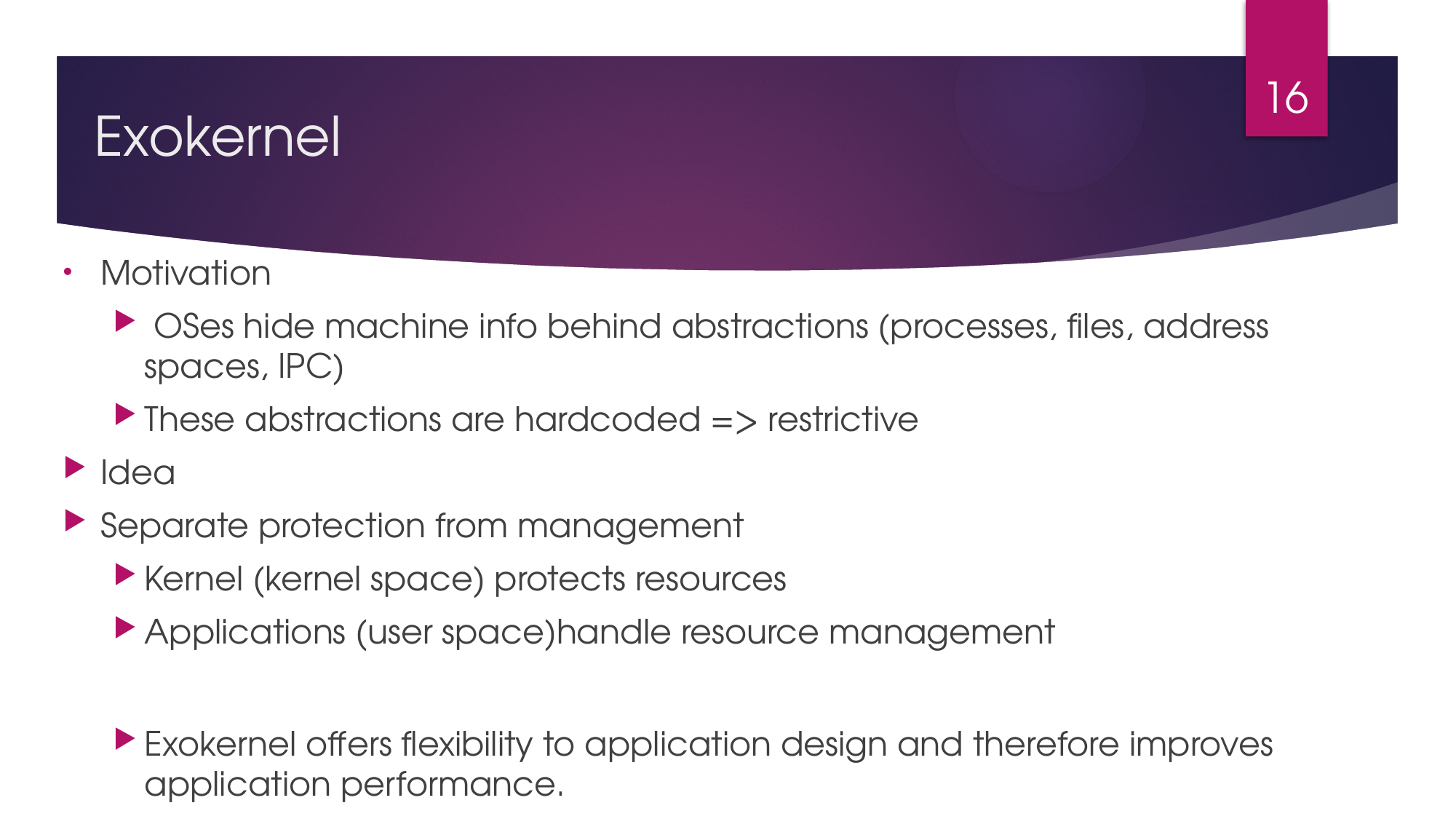

# Exokernel
16
Motivation
 OSes hide machine info behind abstractions (processes, files, address spaces, IPC)
These abstractions are hardcoded => restrictive
Idea
Separate protection from management
Kernel (kernel space) protects resources
Applications (user space)handle resource management

Exokernel offers flexibility to application design and therefore improves application performance.